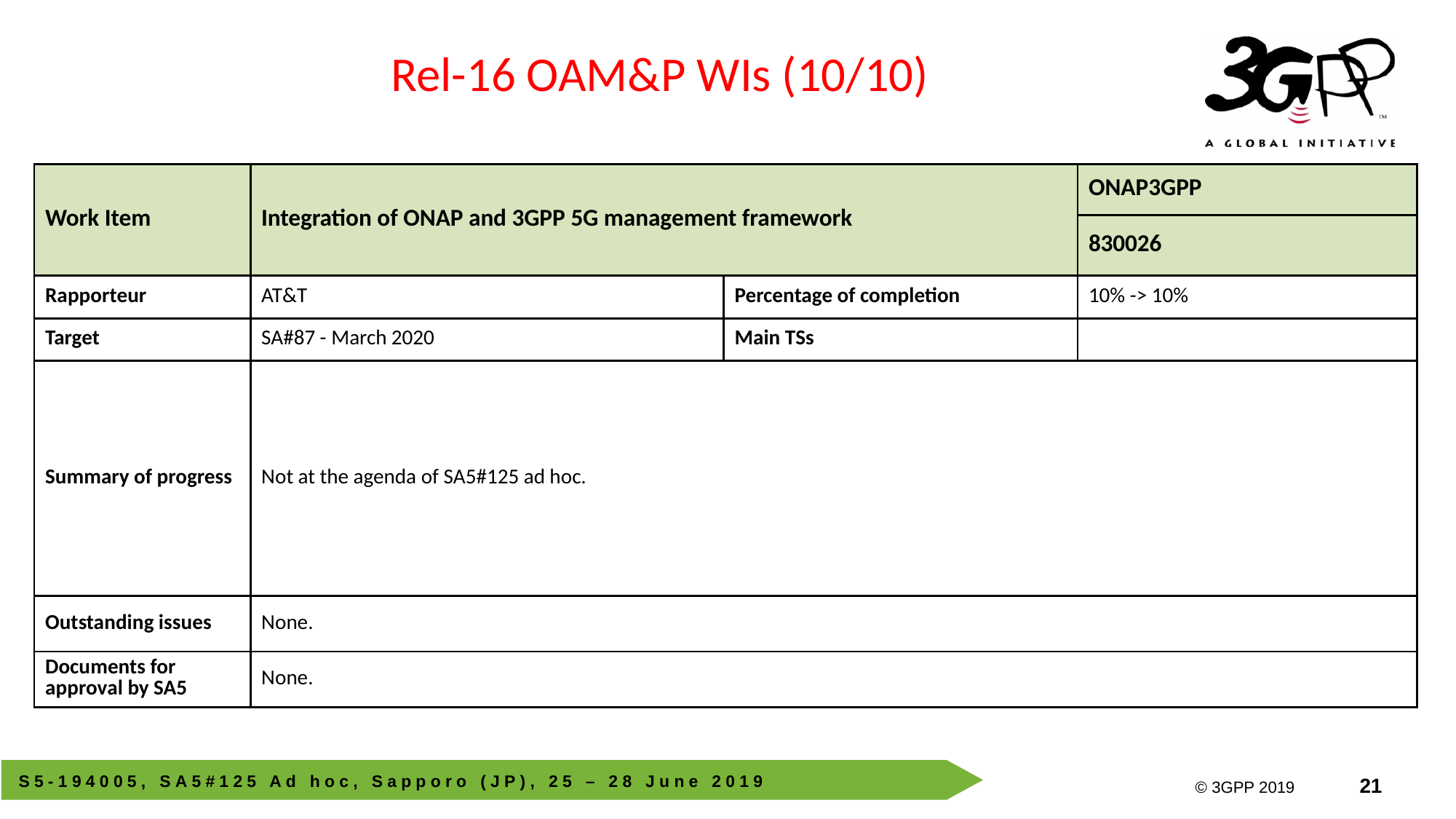

Rel-16 OAM&P WIs (10/10)
| Work Item | Integration of ONAP and 3GPP 5G management framework |  | ONAP3GPP |
| --- | --- | --- | --- |
|  |  |  | 830026 |
| Rapporteur | AT&T | Percentage of completion | 10% -> 10% |
| Target | SA#87 - March 2020 | Main TSs |  |
| Summary of progress | Not at the agenda of SA5#125 ad hoc. |  |  |
| Outstanding issues | None. |  |  |
| Documents for approval by SA5 | None. |  |  |